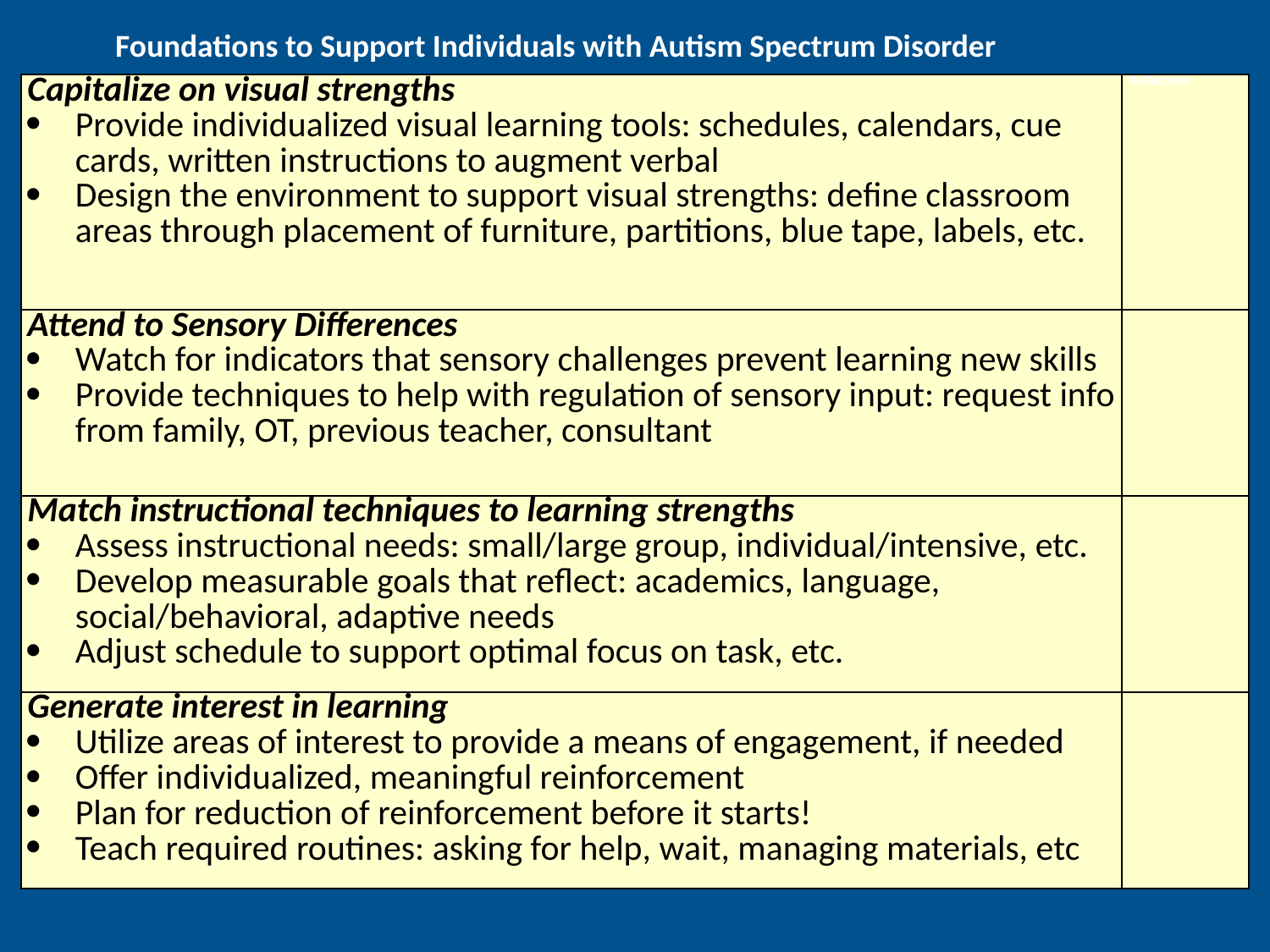

Foundations to Support Individuals with Autism Spectrum Disorder

| Capitalize on visual strengths Provide individualized visual learning tools: schedules, calendars, cue cards, written instructions to augment verbal Design the environment to support visual strengths: define classroom areas through placement of furniture, partitions, blue tape, labels, etc. | Reflection: |
| --- | --- |
| Attend to Sensory Differences Watch for indicators that sensory challenges prevent learning new skills Provide techniques to help with regulation of sensory input: request info from family, OT, previous teacher, consultant |  |
| Match instructional techniques to learning strengths Assess instructional needs: small/large group, individual/intensive, etc. Develop measurable goals that reflect: academics, language, social/behavioral, adaptive needs Adjust schedule to support optimal focus on task, etc. |  |
| Generate interest in learning Utilize areas of interest to provide a means of engagement, if needed Offer individualized, meaningful reinforcement Plan for reduction of reinforcement before it starts! Teach required routines: asking for help, wait, managing materials, etc |  |
3